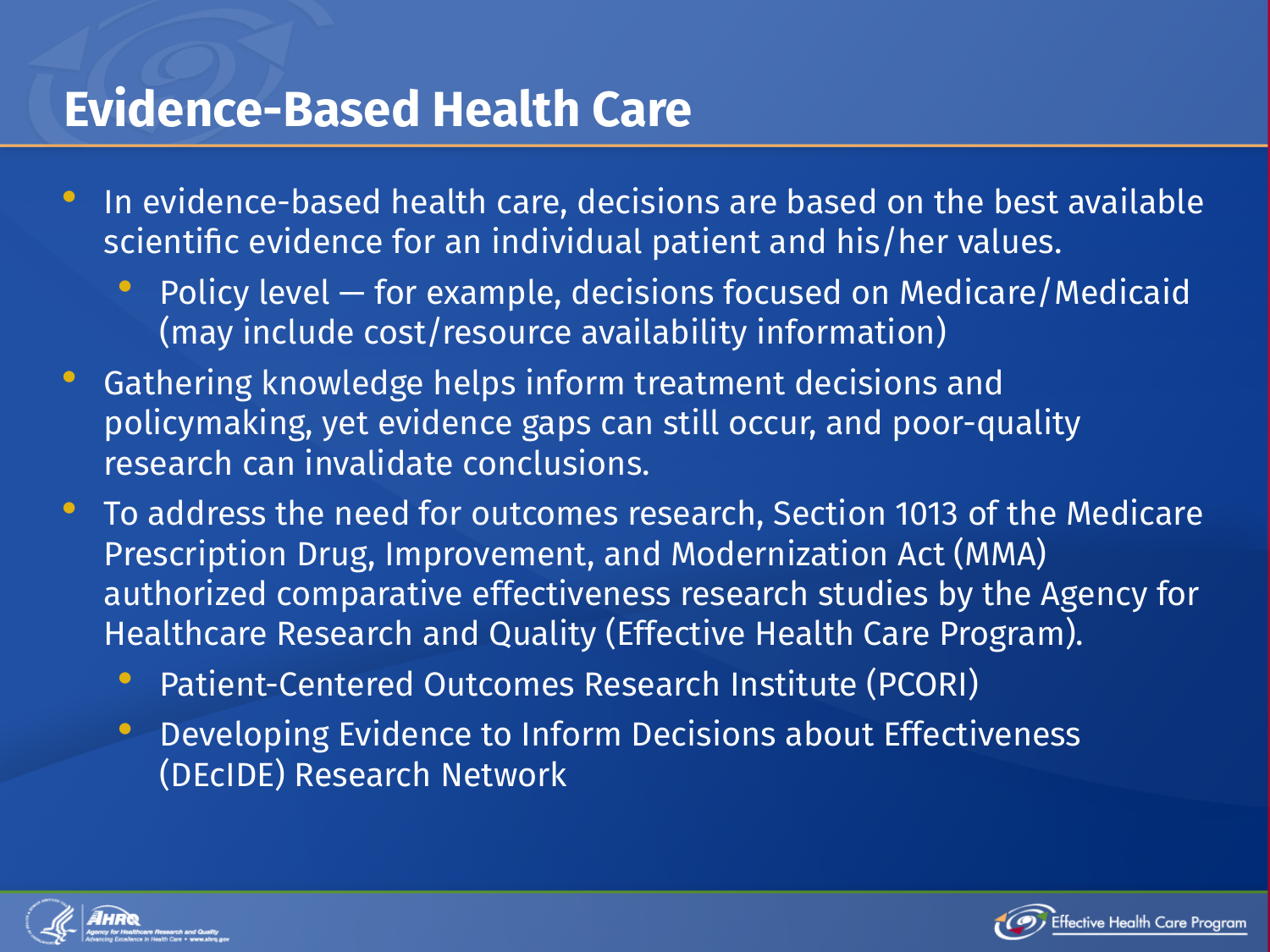

# Evidence-Based Health Care
In evidence-based health care, decisions are based on the best available scientific evidence for an individual patient and his/her values.
Policy level — for example, decisions focused on Medicare/Medicaid (may include cost/resource availability information)
Gathering knowledge helps inform treatment decisions and policymaking, yet evidence gaps can still occur, and poor-quality research can invalidate conclusions.
To address the need for outcomes research, Section 1013 of the Medicare Prescription Drug, Improvement, and Modernization Act (MMA) authorized comparative effectiveness research studies by the Agency for Healthcare Research and Quality (Effective Health Care Program).
Patient-Centered Outcomes Research Institute (PCORI)
Developing Evidence to Inform Decisions about Effectiveness (DEcIDE) Research Network